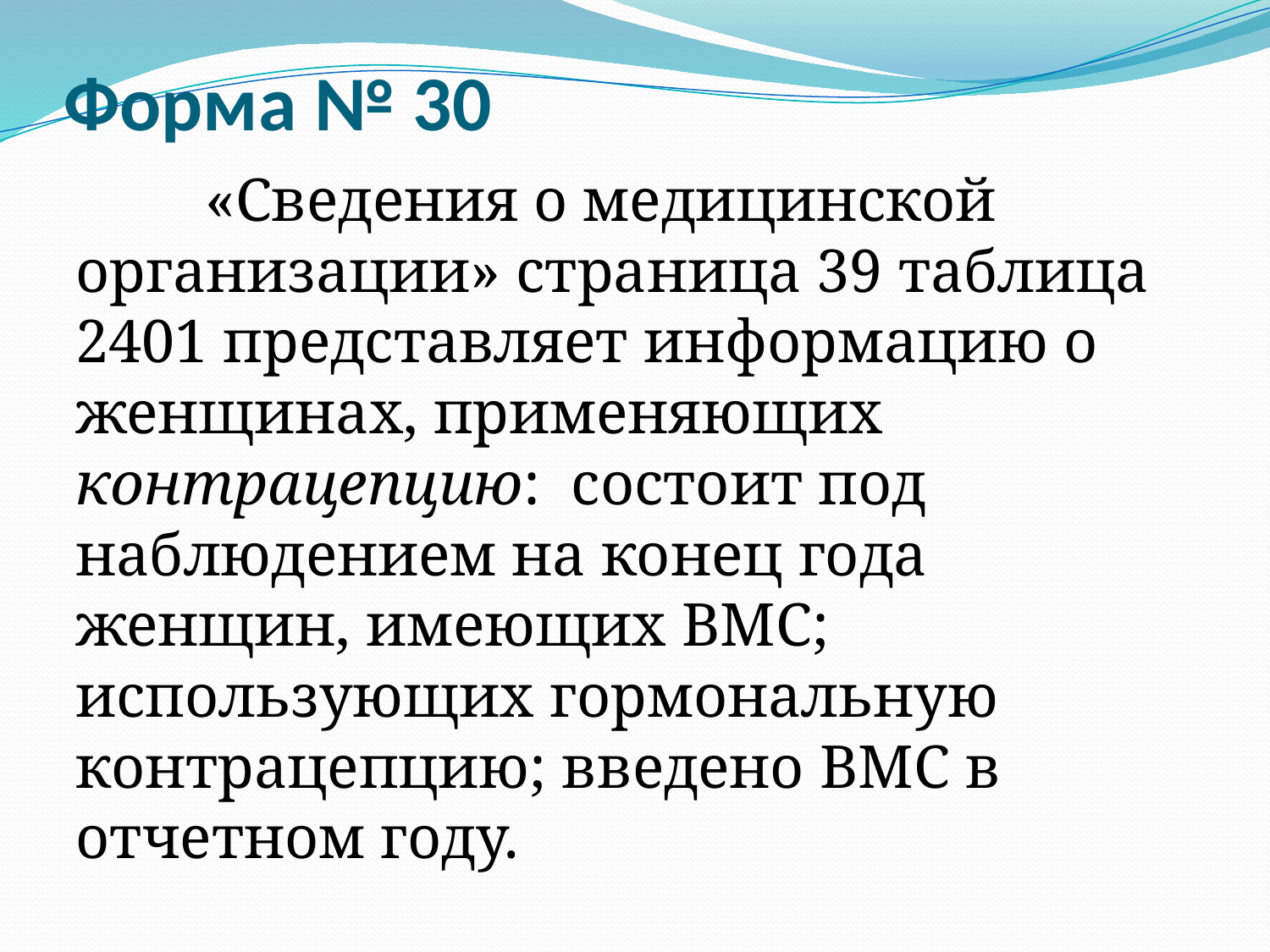

# Форма № 30
	 «Сведения о медицинской организации» страница 39 таблица 2401 представляет информацию о женщинах, применяющих контрацепцию:  состоит под наблюдением на конец года женщин, имеющих ВМС; использующих гормональную контрацепцию; введено ВМС в отчетном году.